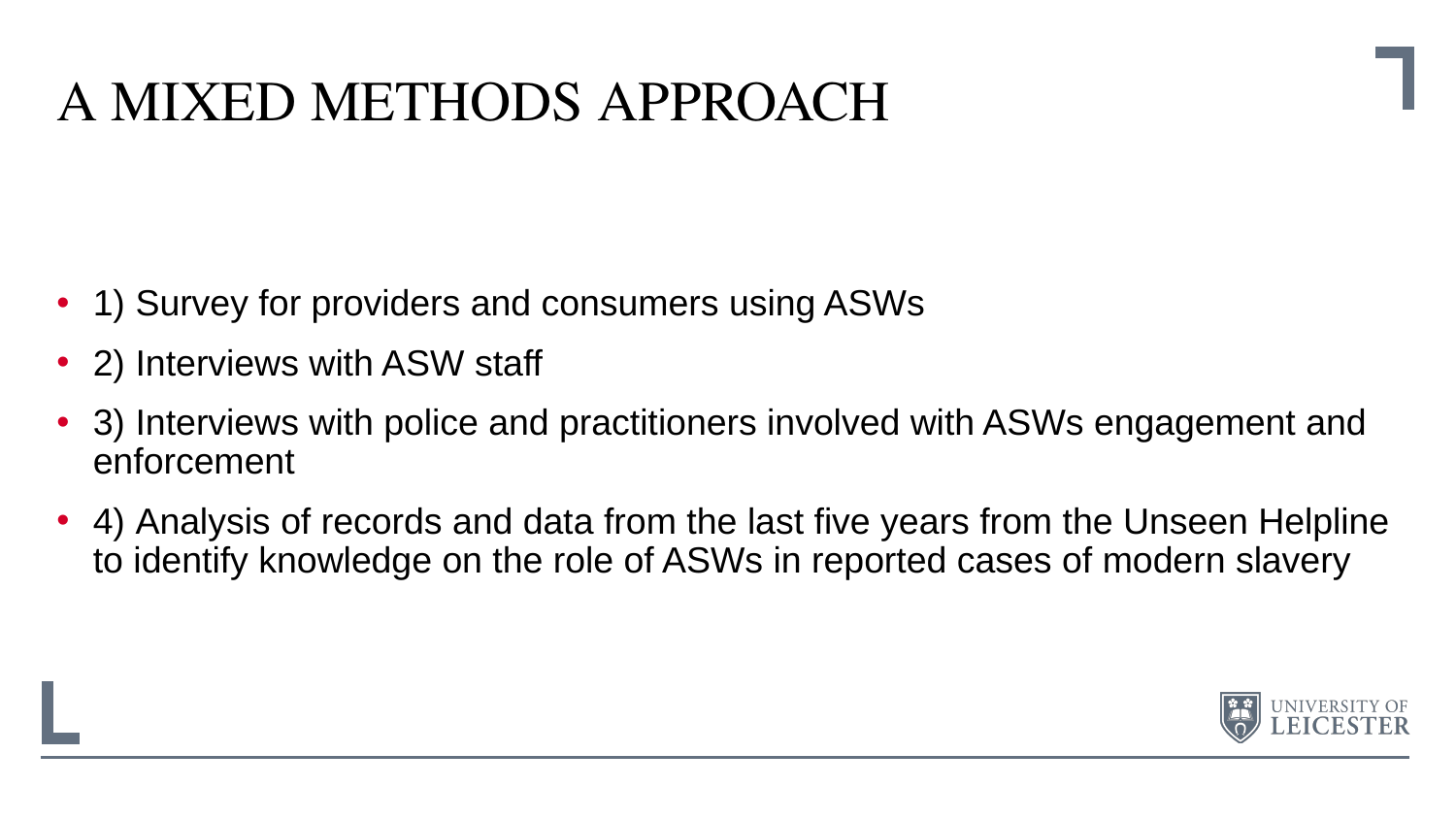

# A mixed methods approach

1) Survey for providers and consumers using ASWs
2) Interviews with ASW staff
3) Interviews with police and practitioners involved with ASWs engagement and enforcement
4) Analysis of records and data from the last five years from the Unseen Helpline to identify knowledge on the role of ASWs in reported cases of modern slavery